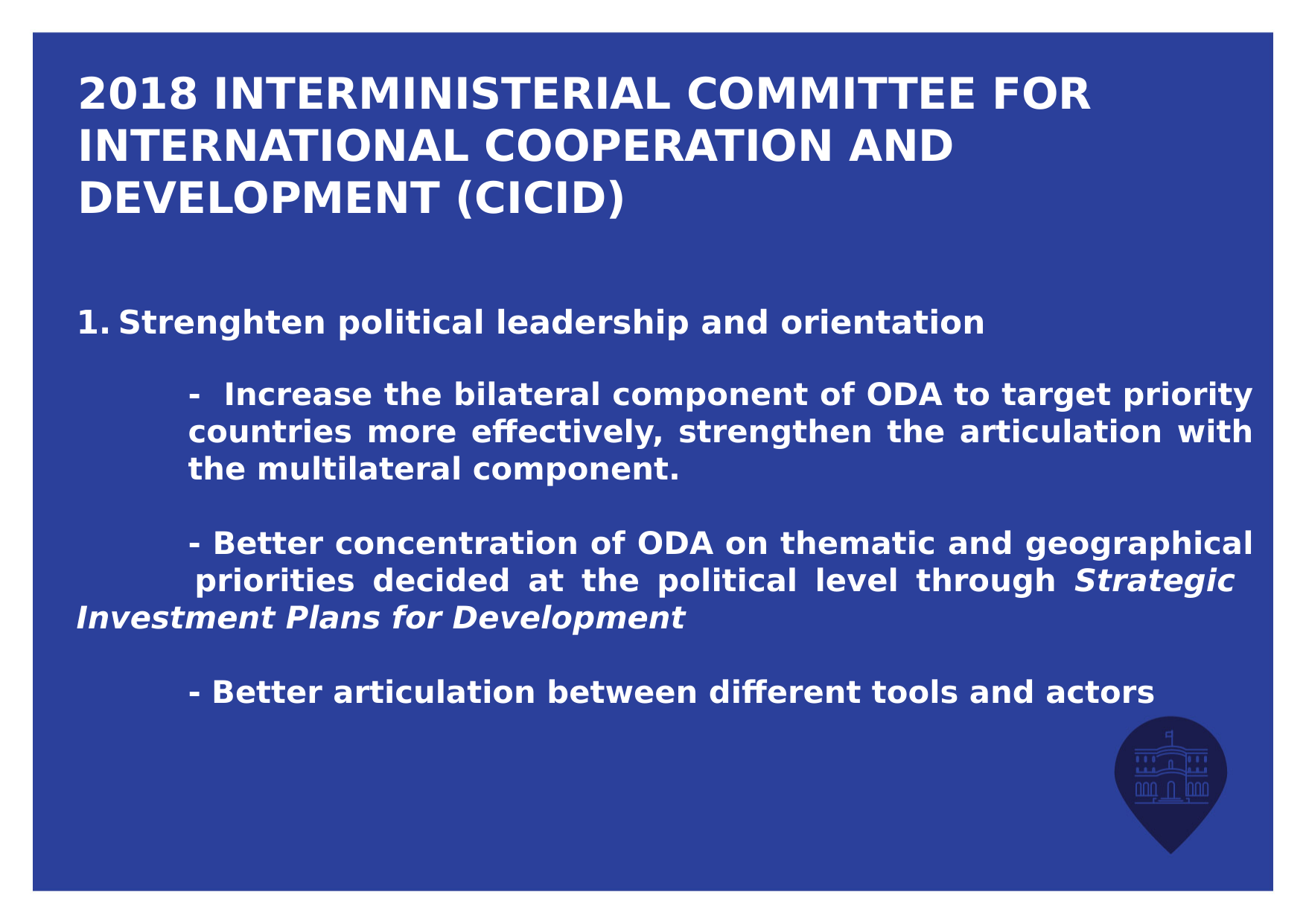

2018 INTERMINISTERIAL COMMITTEE FOR INTERNATIONAL COOPERATION AND DEVELOPMENT (CICID)

Strenghten political leadership and orientation

	-  Increase the bilateral component of ODA to target priority 	countries more effectively, strengthen the articulation with 	the multilateral component.

	- Better concentration of ODA on thematic and geographical  	priorities decided at the political level through Strategic 	Investment Plans for Development

	- Better articulation between different tools and actors